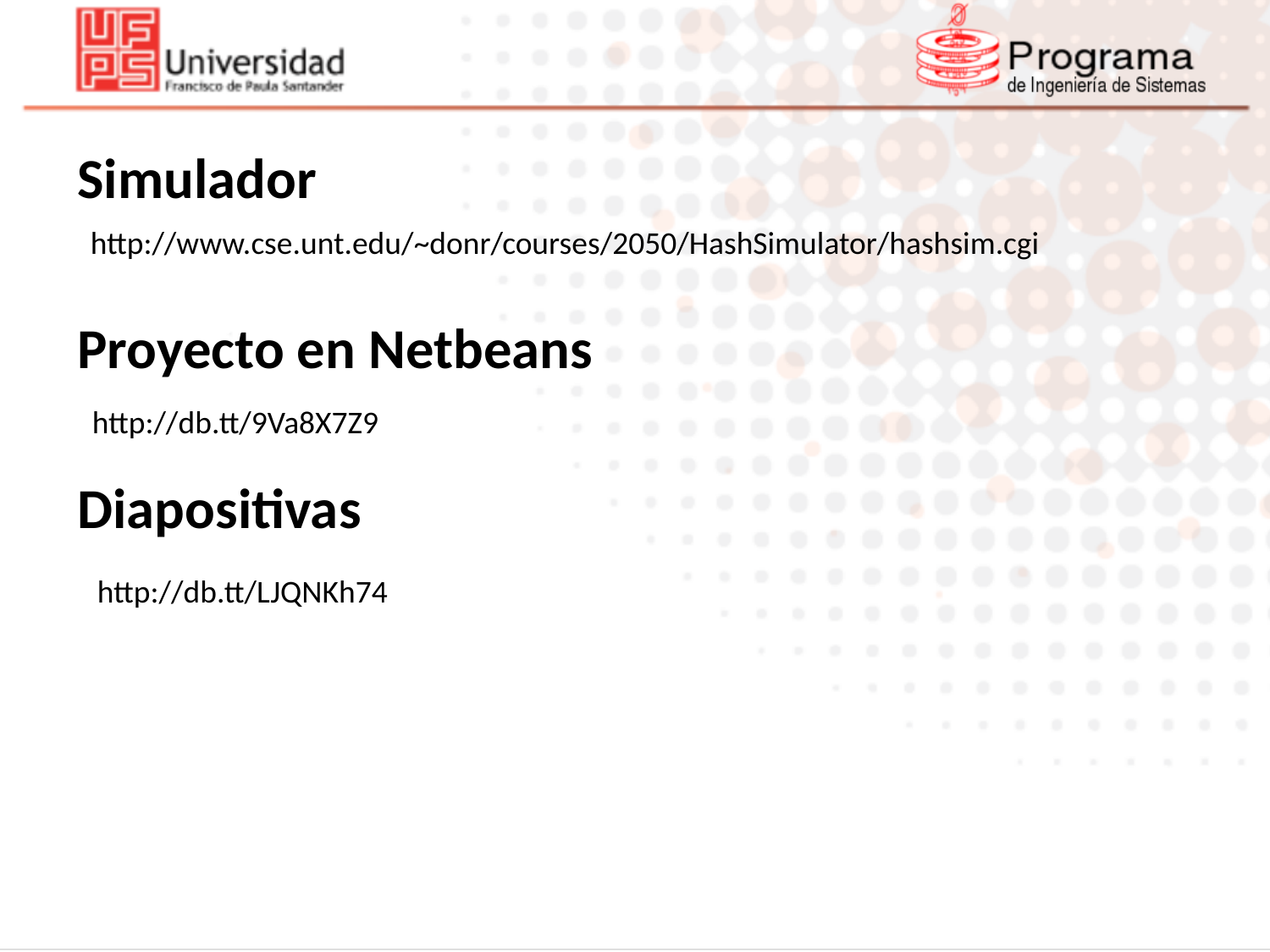

Simulador
http://www.cse.unt.edu/~donr/courses/2050/HashSimulator/hashsim.cgi
Proyecto en Netbeans
http://db.tt/9Va8X7Z9
Diapositivas
http://db.tt/LJQNKh74